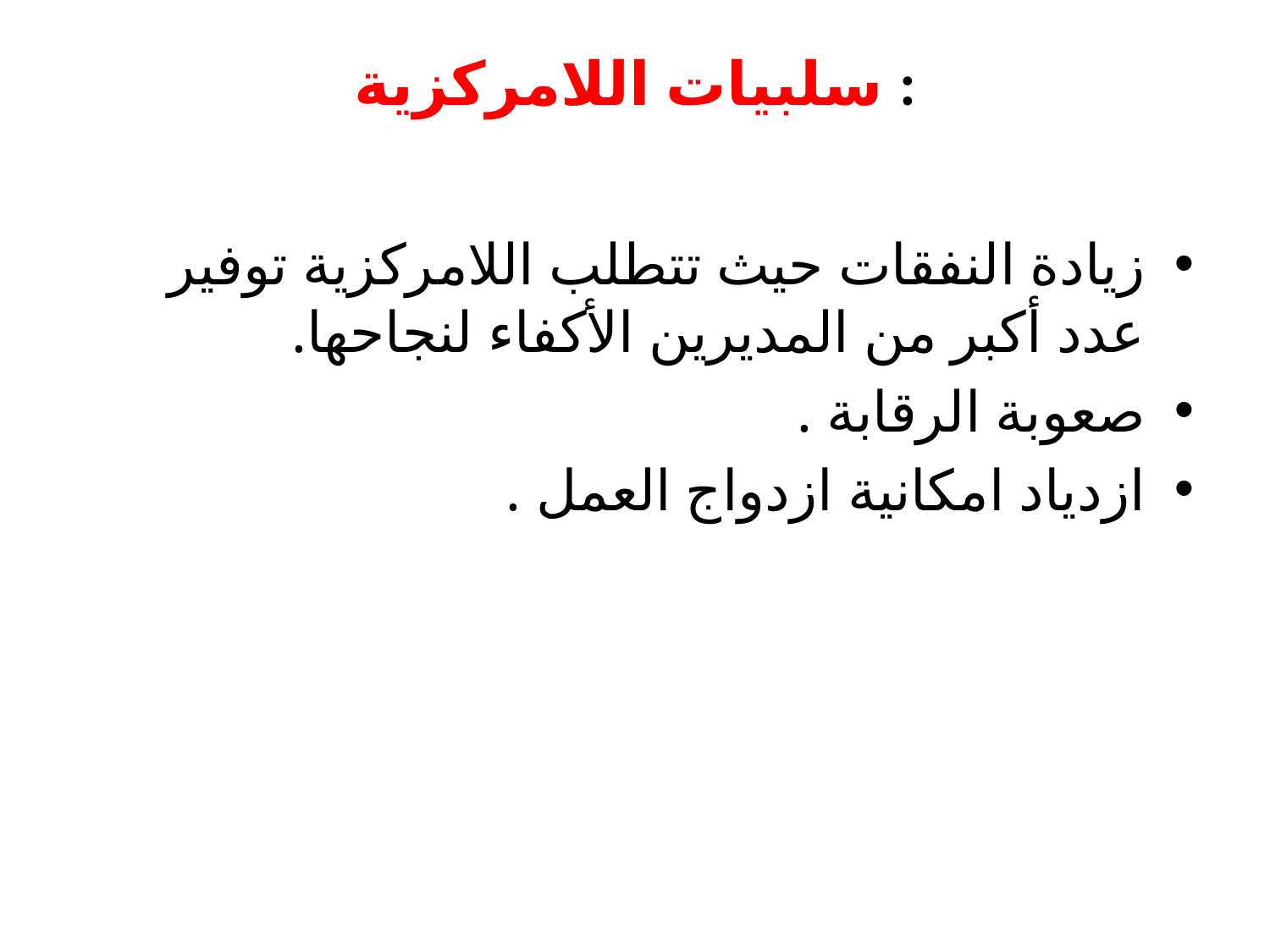

# سلبيات اللامركزية :
زيادة النفقات حيث تتطلب اللامركزية توفير عدد أكبر من المديرين الأكفاء لنجاحها.
صعوبة الرقابة .
ازدياد امكانية ازدواج العمل .